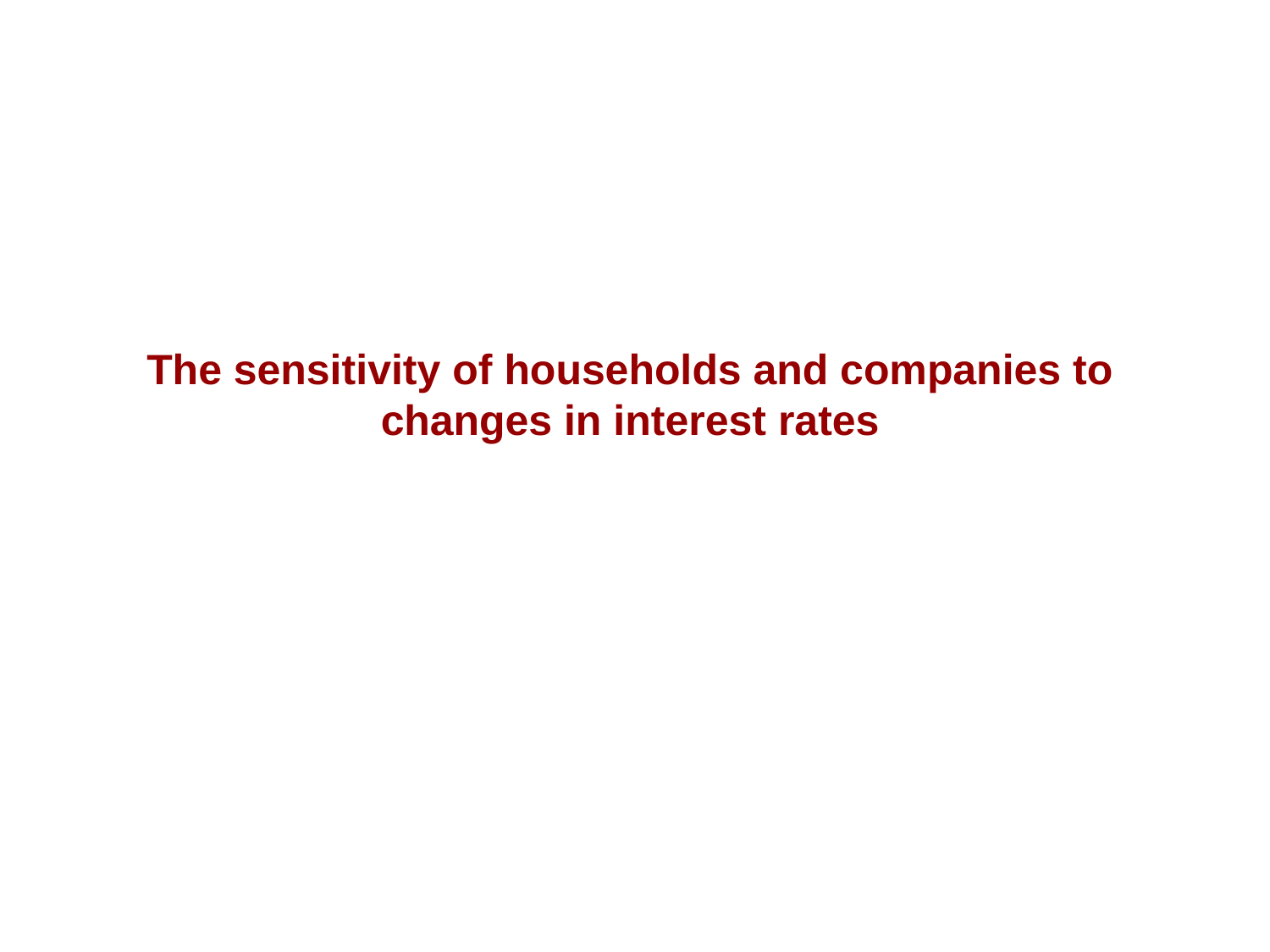

The sensitivity of households and companies to changes in interest rates